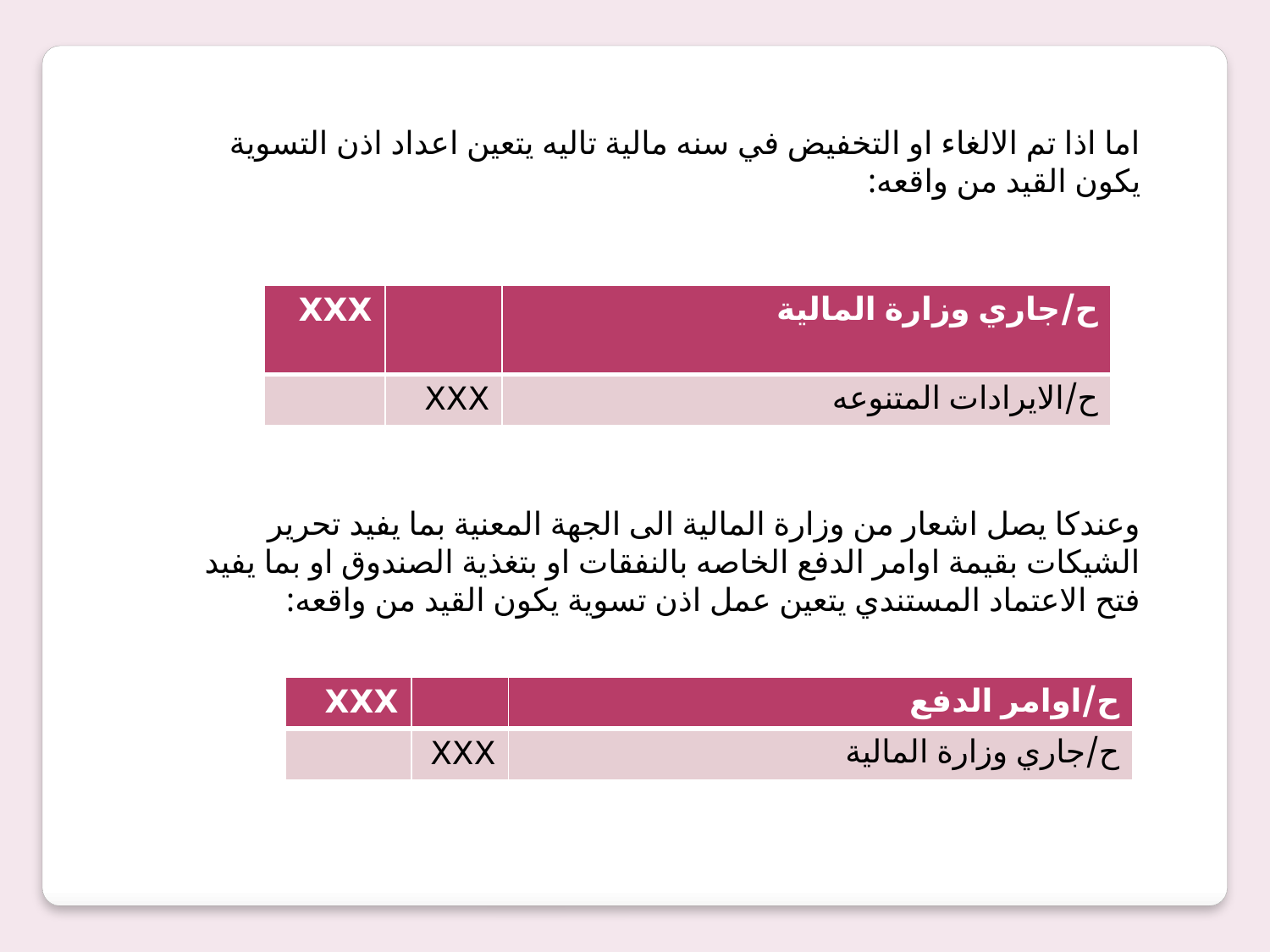

اما اذا تم الالغاء او التخفيض في سنه مالية تاليه يتعين اعداد اذن التسوية يكون القيد من واقعه:

وعندكا يصل اشعار من وزارة المالية الى الجهة المعنية بما يفيد تحرير الشيكات بقيمة اوامر الدفع الخاصه بالنفقات او بتغذية الصندوق او بما يفيد فتح الاعتماد المستندي يتعين عمل اذن تسوية يكون القيد من واقعه:

| XXX |  | ح/جاري وزارة المالية |
| --- | --- | --- |
|  | XXX | ح/الايرادات المتنوعه |
| XXX |  | ح/اوامر الدفع |
| --- | --- | --- |
|  | XXX | ح/جاري وزارة المالية |